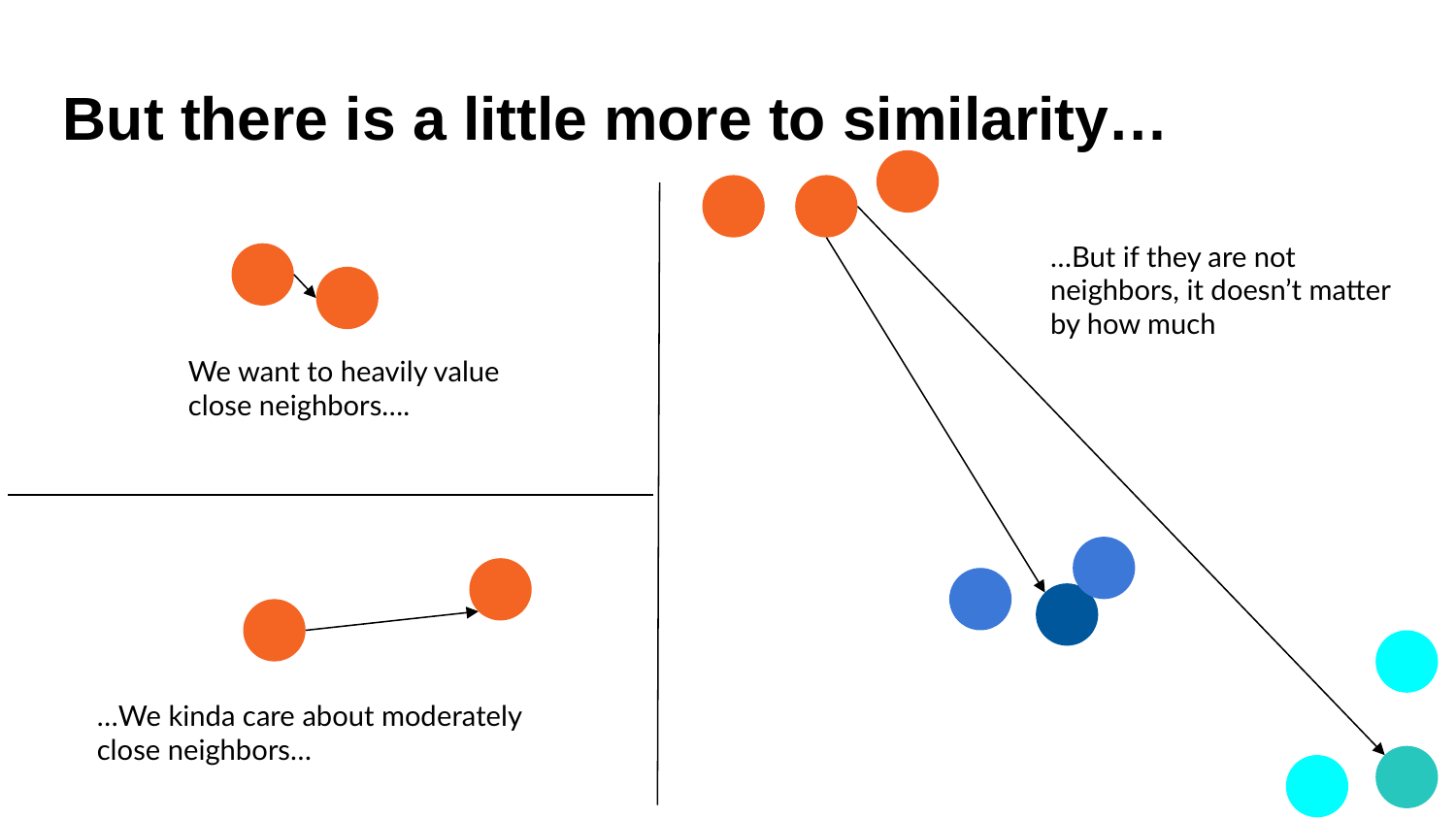

# But there is a little more to similarity…

…But if they are not neighbors, it doesn’t matter by how much

We want to heavily value close neighbors….

…We kinda care about moderately close neighbors…